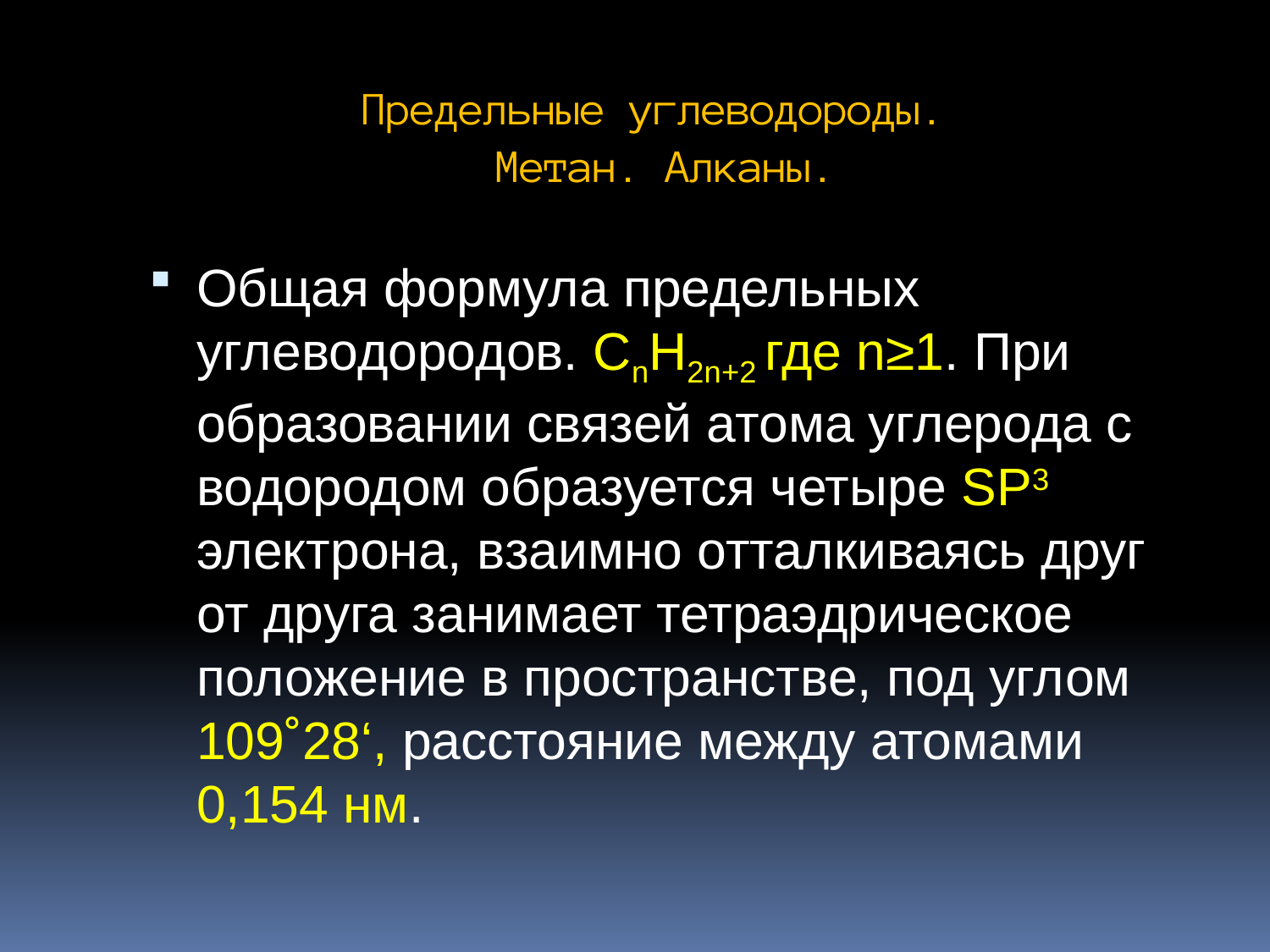

# Предельные углеводороды. Метан. Алканы.
Общая формула предельных углеводородов. CnH2n+2 где n≥1. При образовании связей атома углерода с водородом образуется четыре SP3 электрона, взаимно отталкиваясь друг от друга занимает тетраэдрическое положение в пространстве, под углом 109˚28‘, расстояние между атомами
0,154 нм.